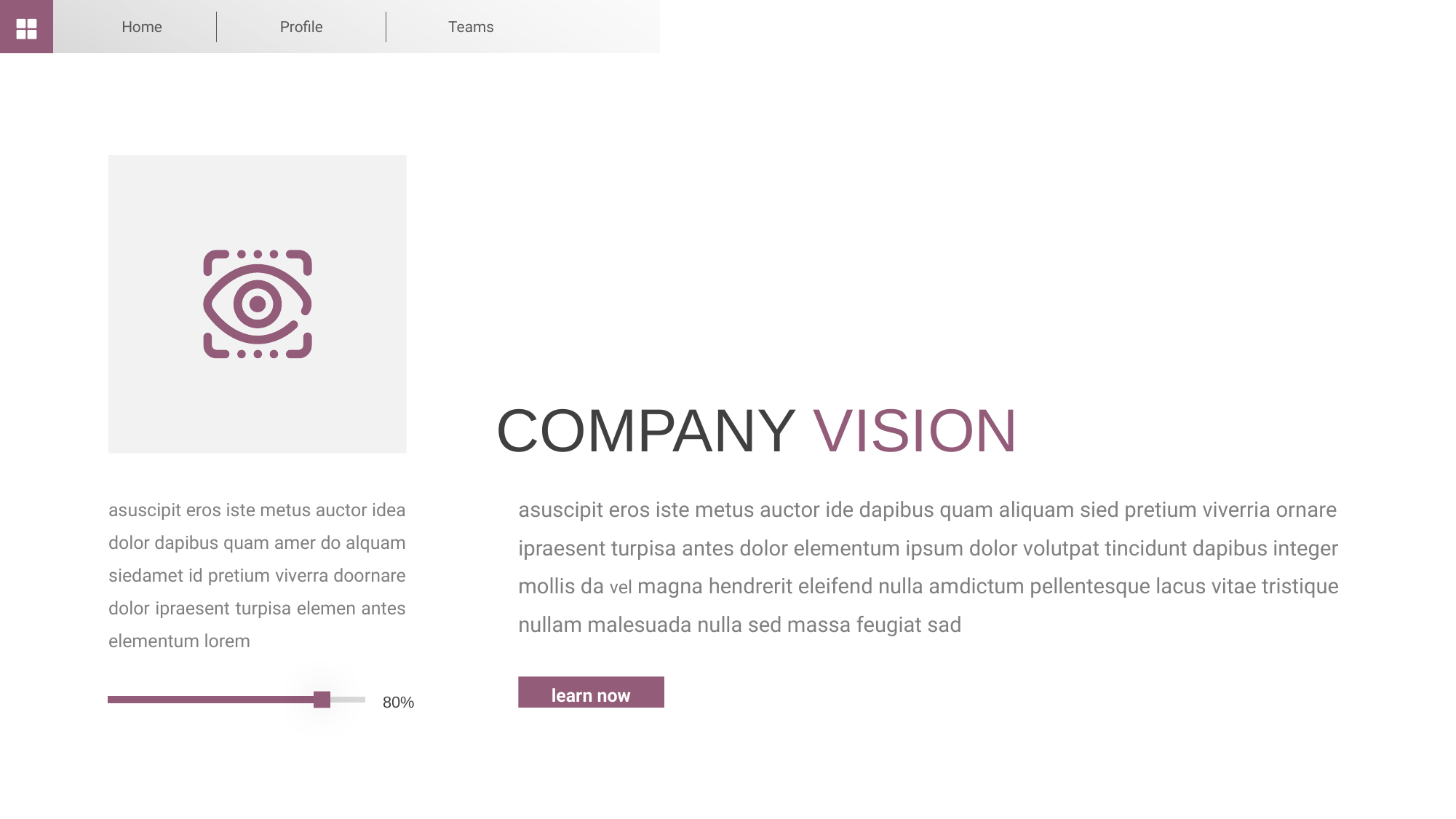

Home
Profile
Teams

COMPANY VISION
asuscipit eros iste metus auctor ide dapibus quam aliquam sied pretium viverria ornare ipraesent turpisa antes dolor elementum ipsum dolor volutpat tincidunt dapibus integer mollis da vel magna hendrerit eleifend nulla amdictum pellentesque lacus vitae tristique nullam malesuada nulla sed massa feugiat sad
asuscipit eros iste metus auctor idea dolor dapibus quam amer do alquam siedamet id pretium viverra doornare dolor ipraesent turpisa elemen antes elementum lorem
learn now

80%